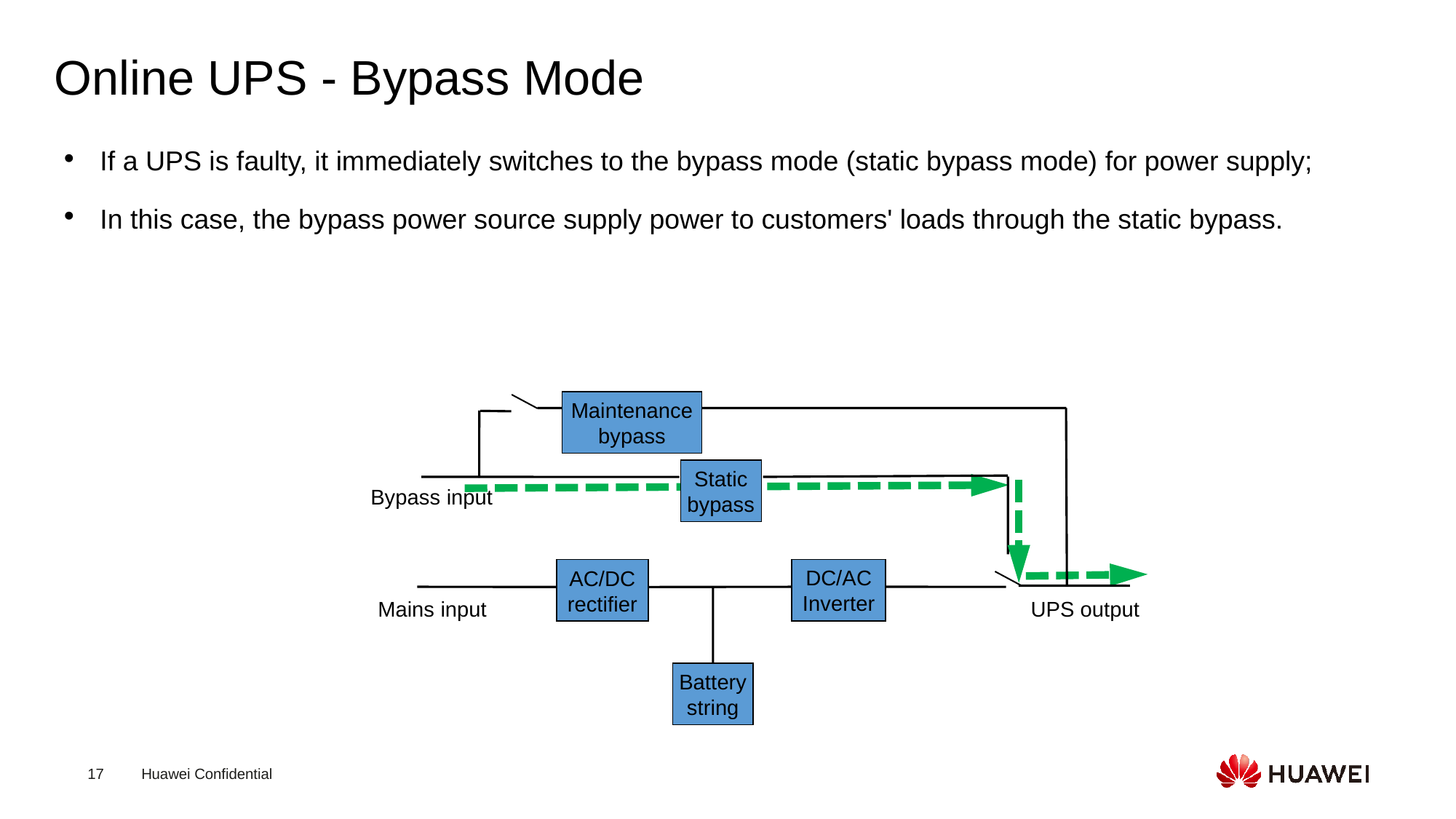

# Online UPS - Bypass Mode
If a UPS is faulty, it immediately switches to the bypass mode (static bypass mode) for power supply;
In this case, the bypass power source supply power to customers' loads through the static bypass.
Maintenance bypass

Static bypass

Bypass input
DC/AC
Inverter
AC/DC
rectifier

UPS output
Mains input
Battery string